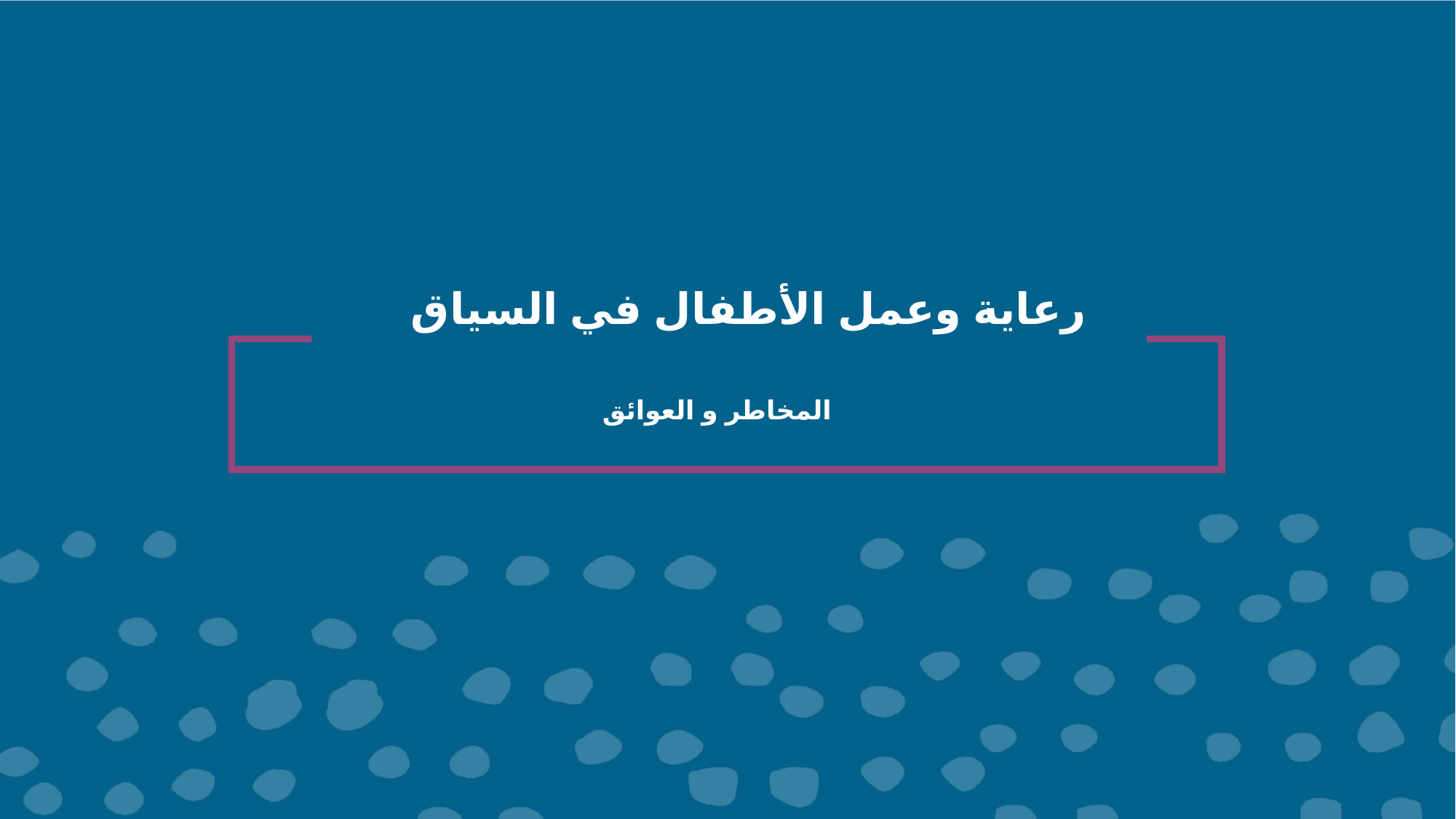

# رعاية وعمل الأطفال في السياق
المخاطر و العوائق